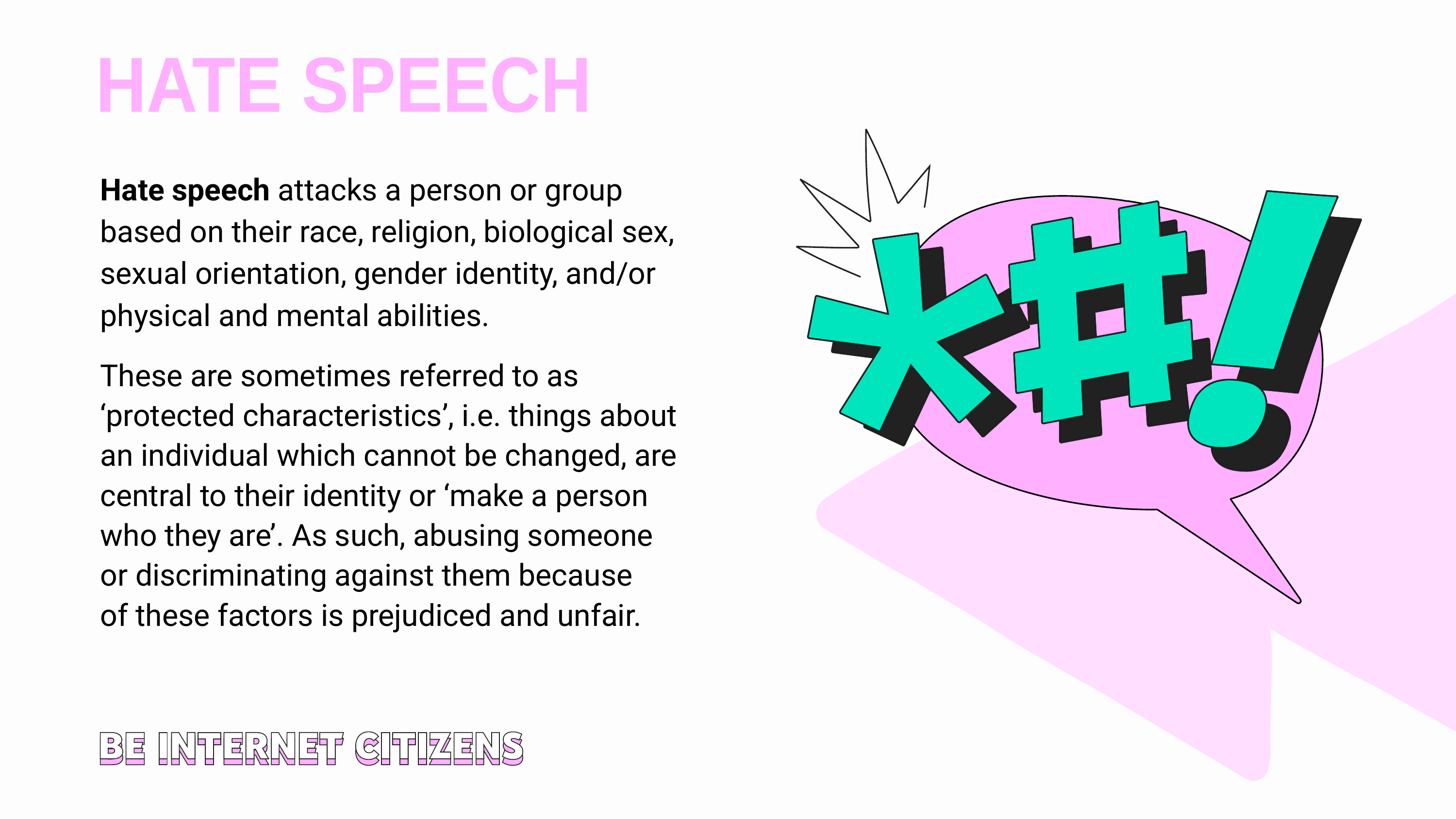

HATE SPEECH

Hate speech attacks a person or group based on their race, religion, biological sex, sexual orientation, gender identity, and/or physical and mental abilities.
These are sometimes referred to as ‘protected characteristics’, i.e. things about an individual which cannot be changed, are central to their identity or ‘make a person who they are’. As such, abusing someone
or discriminating against them because
of these factors is prejudiced and unfair.